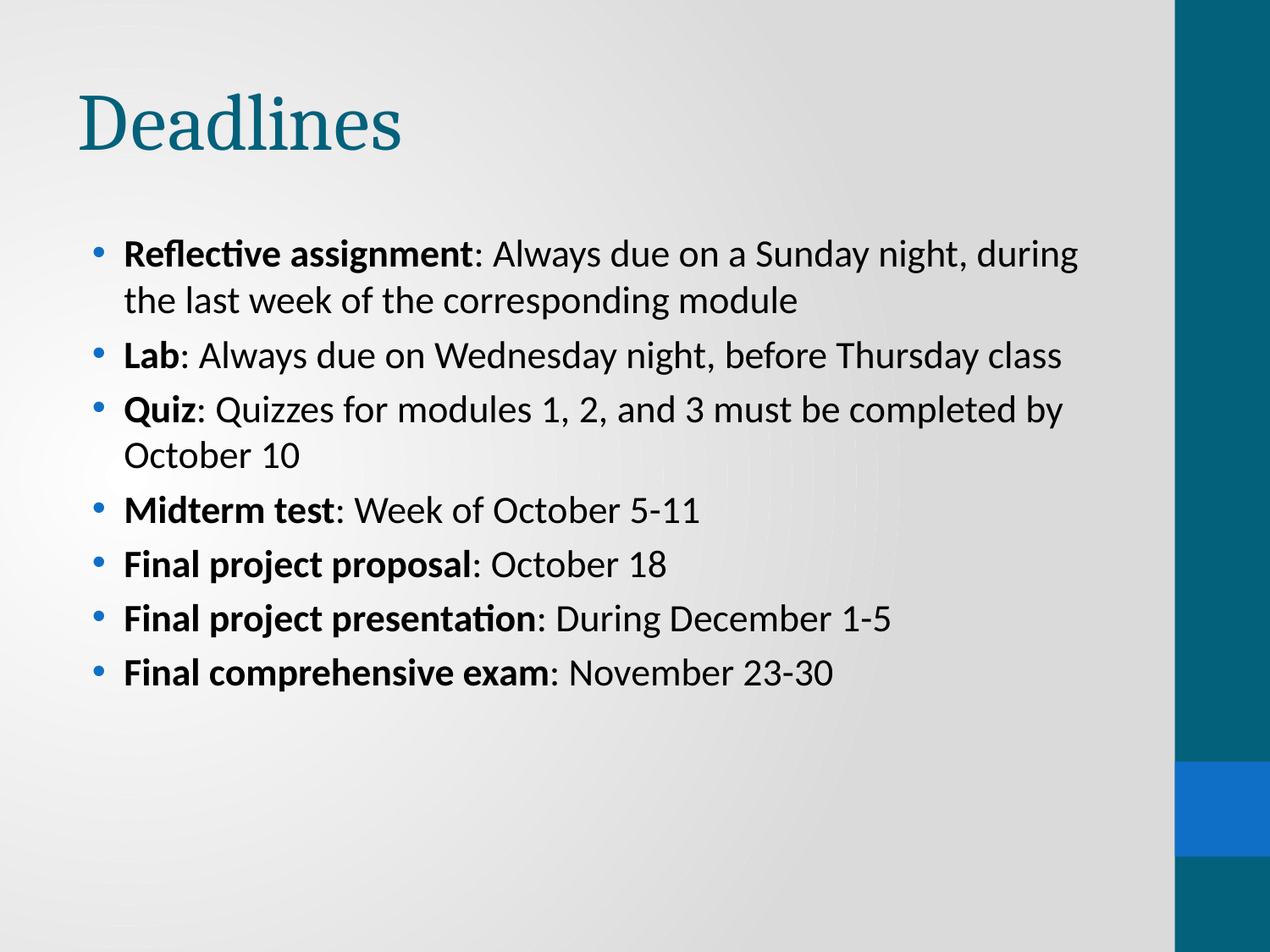

# Deadlines
Reflective assignment: Always due on a Sunday night, during the last week of the corresponding module
Lab: Always due on Wednesday night, before Thursday class
Quiz: Quizzes for modules 1, 2, and 3 must be completed by October 10
Midterm test: Week of October 5-11
Final project proposal: October 18
Final project presentation: During December 1-5
Final comprehensive exam: November 23-30